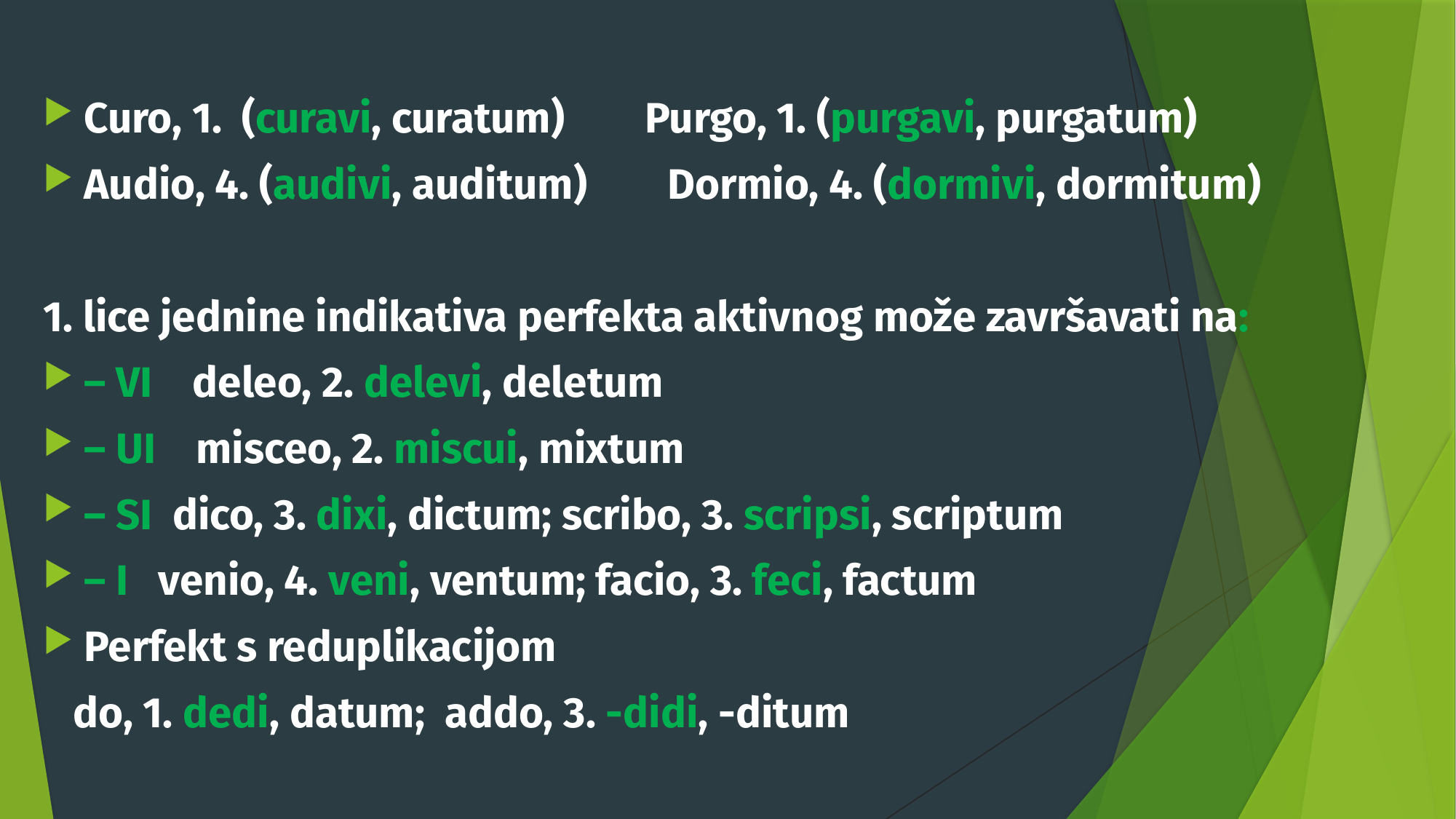

Curo, 1.  (curavi, curatum)        Purgo, 1. (purgavi, purgatum)
Audio, 4. (audivi, auditum)        Dormio, 4. (dormivi, dormitum)

1. lice jednine indikativa perfekta aktivnog može završavati na:
– VI    deleo, 2. delevi, deletum
– UI    misceo, 2. miscui, mixtum
– SI  dico, 3. dixi, dictum; scribo, 3. scripsi, scriptum
– I   venio, 4. veni, ventum; facio, 3. feci, factum
Perfekt s reduplikacijom
   do, 1. dedi, datum;  addo, 3. -didi, -ditum